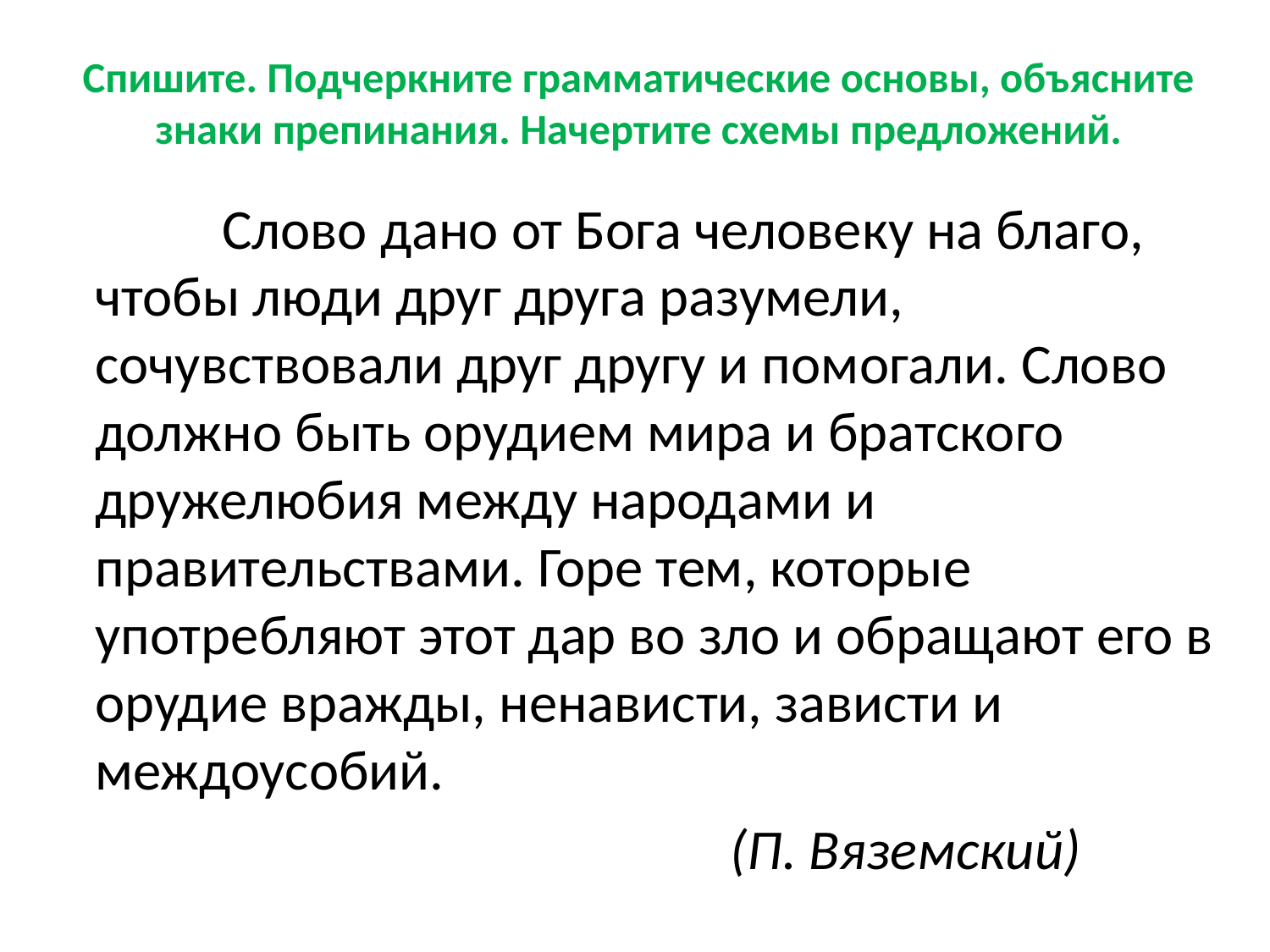

# Спишите. Подчеркните грамматические основы, объясните знаки препинания. Начертите схемы предложений.
		Слово дано от Бога человеку на благо, чтобы люди друг друга разумели, сочувствовали друг другу и помогали. Слово должно быть орудием мира и братского дружелюбия между народами и правительствами. Горе тем, которые употребляют этот дар во зло и обращают его в орудие вражды, ненависти, зависти и междоусобий.
						(П. Вяземский)